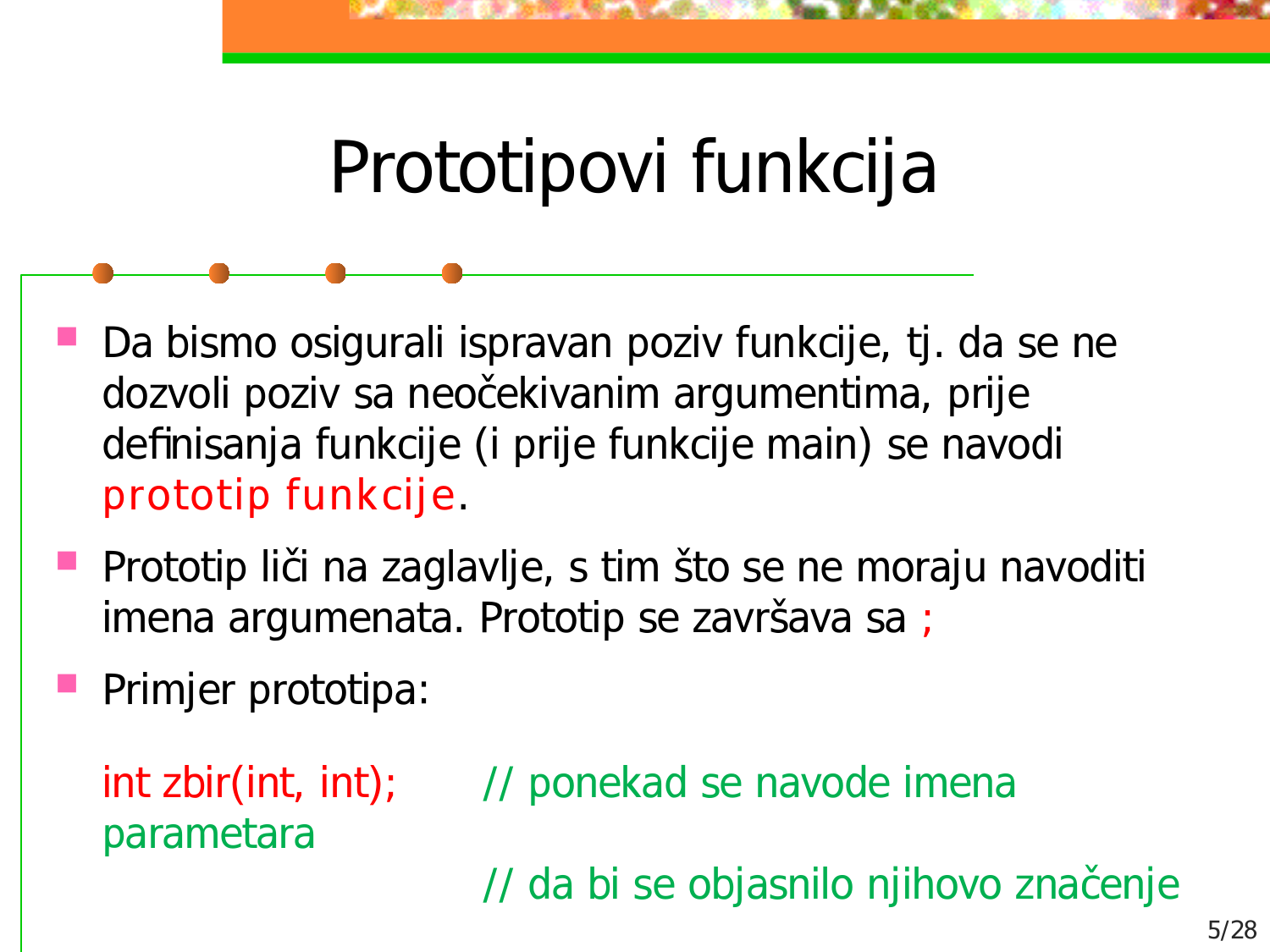

# Prototipovi funkcija
Da bismo osigurali ispravan poziv funkcije, tj. da se ne dozvoli poziv sa neočekivanim argumentima, prije definisanja funkcije (i prije funkcije main) se navodi
prototip funkcije.
Prototip liči na zaglavlje, s tim što se ne moraju navoditi imena argumenata. Prototip se završava sa ;
Primjer prototipa:
	int zbir(int, int);	// ponekad se navode imena parametara
			// da bi se objasnilo njihovo značenje
5/28